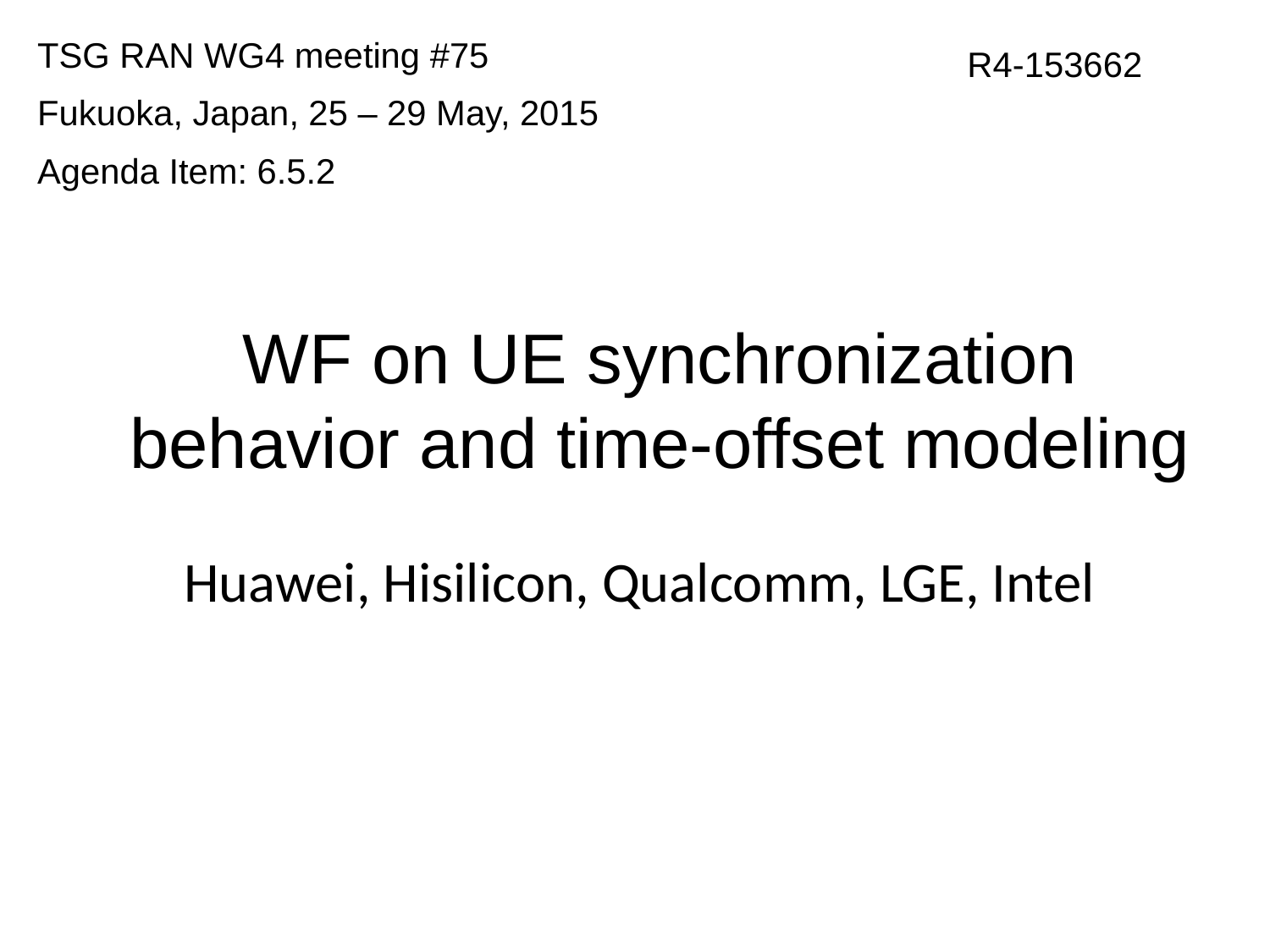

TSG RAN WG4 meeting #75
Fukuoka, Japan, 25 – 29 May, 2015
Agenda Item: 6.5.2
R4-153662
# WF on UE synchronization behavior and time-offset modeling
Huawei, Hisilicon, Qualcomm, LGE, Intel